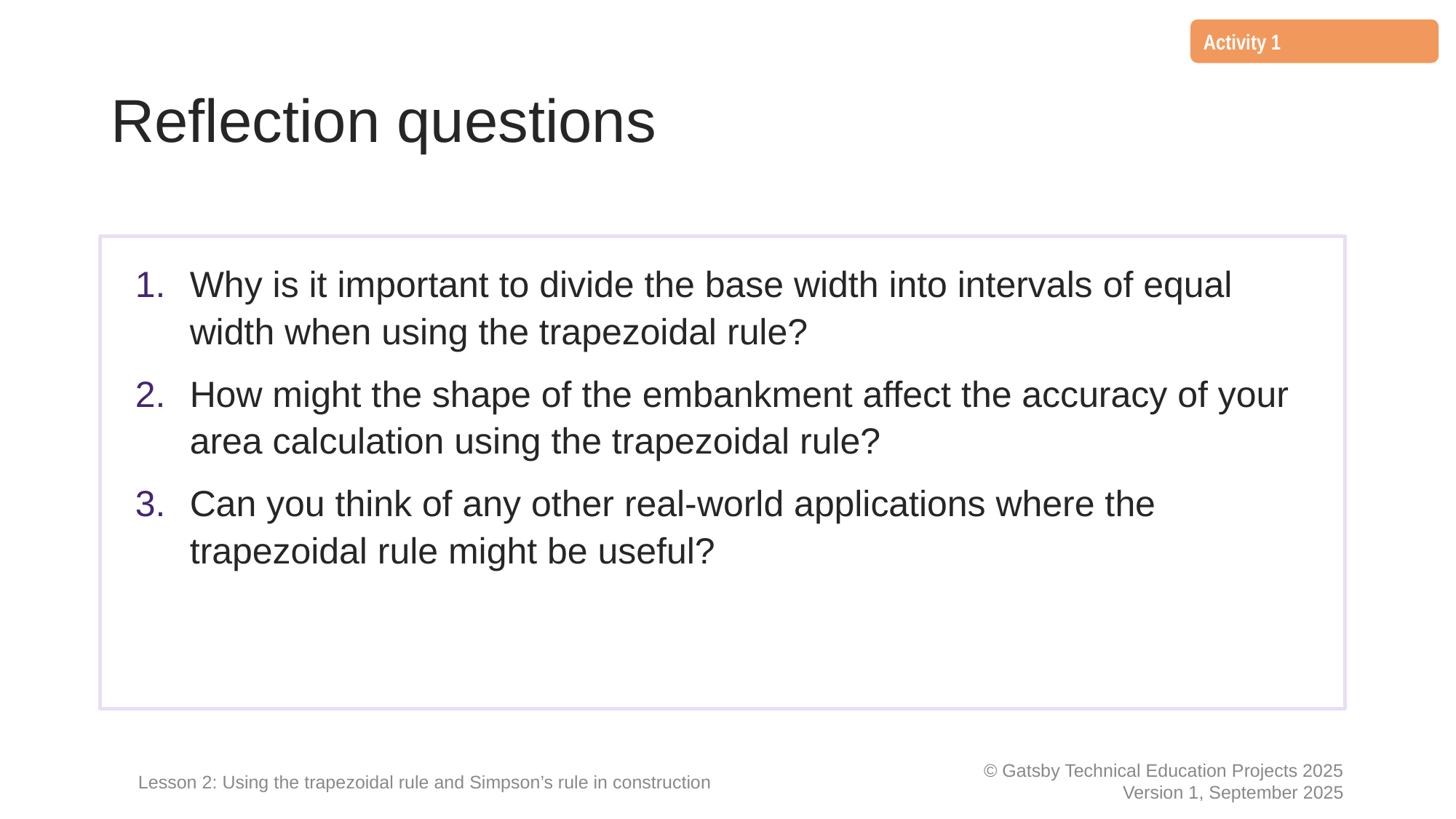

Activity 1
# Reflection questions
Why is it important to divide the base width into intervals of equal width when using the trapezoidal rule?
How might the shape of the embankment affect the accuracy of your area calculation using the trapezoidal rule?
Can you think of any other real-world applications where the trapezoidal rule might be useful?
Lesson 2: Using the trapezoidal rule and Simpson’s rule in construction